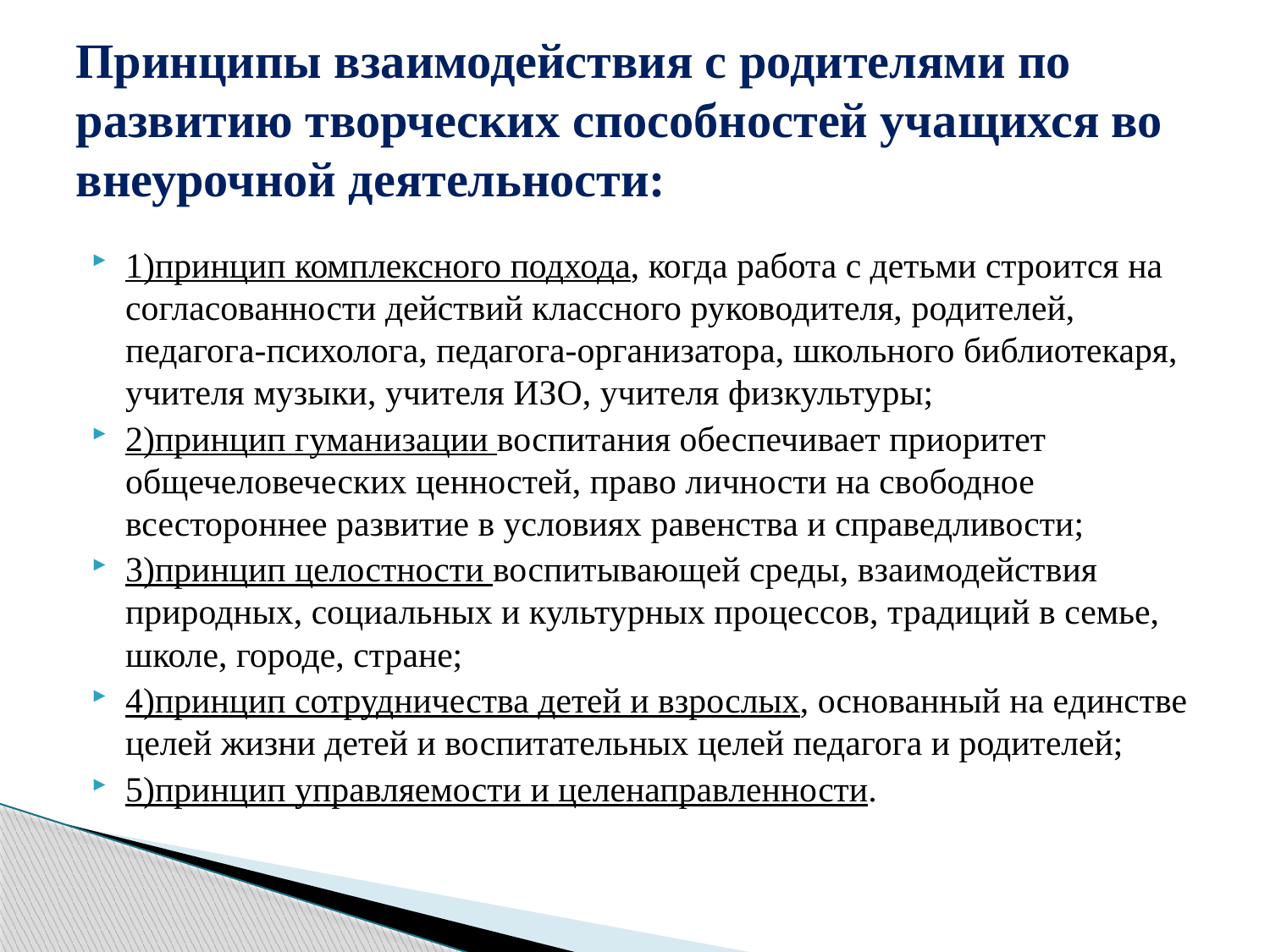

# Принципы взаимодействия с родителями по развитию творческих способностей учащихся во внеурочной деятельности:
1)принцип комплексного подхода, когда работа с детьми строится на согласованности действий классного руководителя, родителей, педагога-психолога, педагога-организатора, школьного библиотекаря, учителя музыки, учителя ИЗО, учителя физкультуры;
2)принцип гуманизации воспитания обеспечивает приоритет общечеловеческих ценностей, право личности на свободное всестороннее развитие в условиях равенства и справедливости;
3)принцип целостности воспитывающей среды, взаимодействия природных, социальных и культурных процессов, традиций в семье, школе, городе, стране;
4)принцип сотрудничества детей и взрослых, основанный на единстве целей жизни детей и воспитательных целей педагога и родителей;
5)принцип управляемости и целенаправленности.